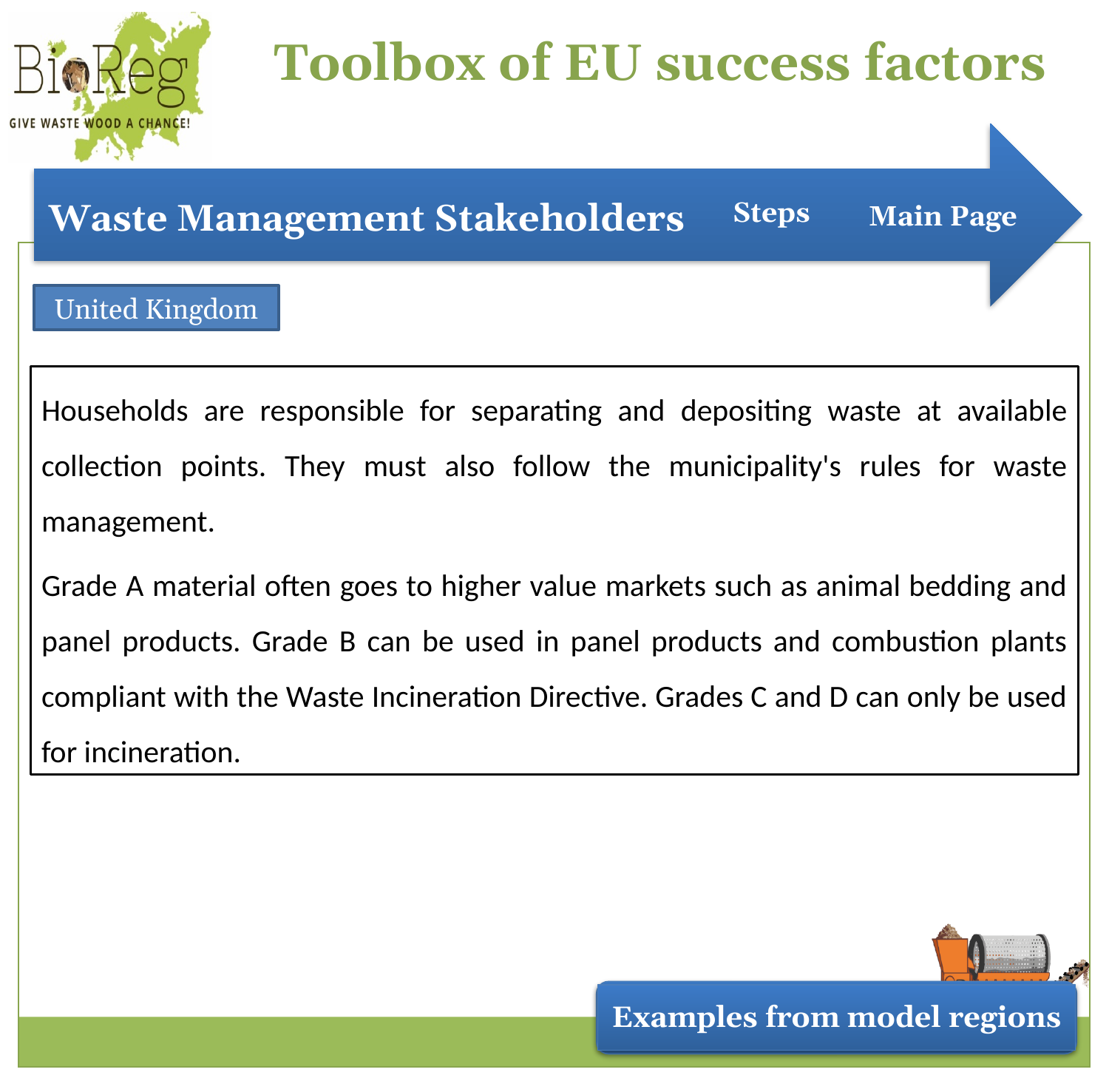

Waste Management Stakeholders

Steps

Main Page
United Kingdom
Households are responsible for separating and depositing waste at available collection points. They must also follow the municipality's rules for waste management.
Grade A material often goes to higher value markets such as animal bedding and panel products. Grade B can be used in panel products and combustion plants compliant with the Waste Incineration Directive. Grades C and D can only be used for incineration.

Examples from model regions